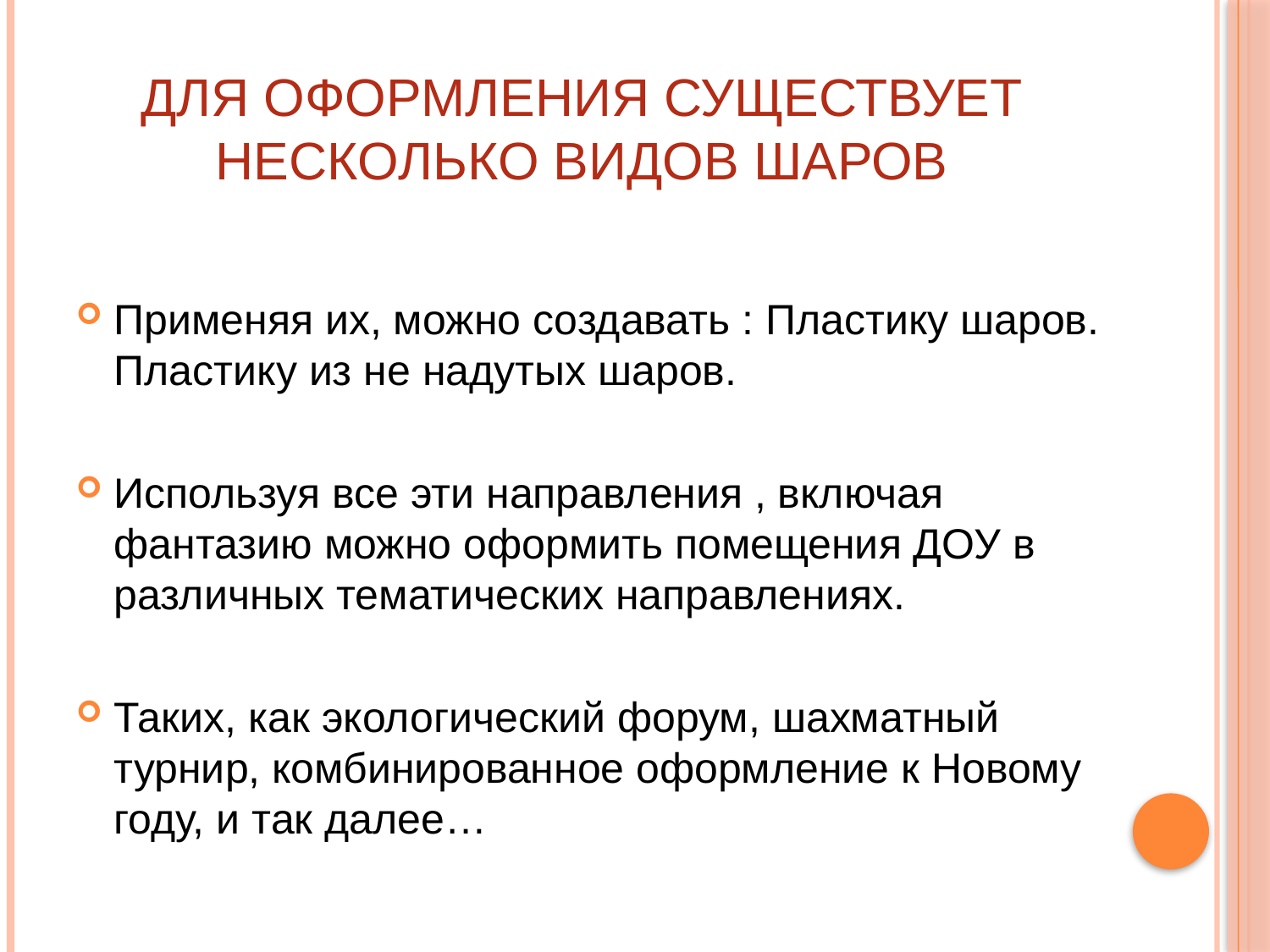

# Для оформления существует несколько видов шаров
Применяя их, можно создавать : Пластику шаров. Пластику из не надутых шаров.

Используя все эти направления , включая фантазию можно оформить помещения ДОУ в различных тематических направлениях.

Таких, как экологический форум, шахматный турнир, комбинированное оформление к Новому году, и так далее…